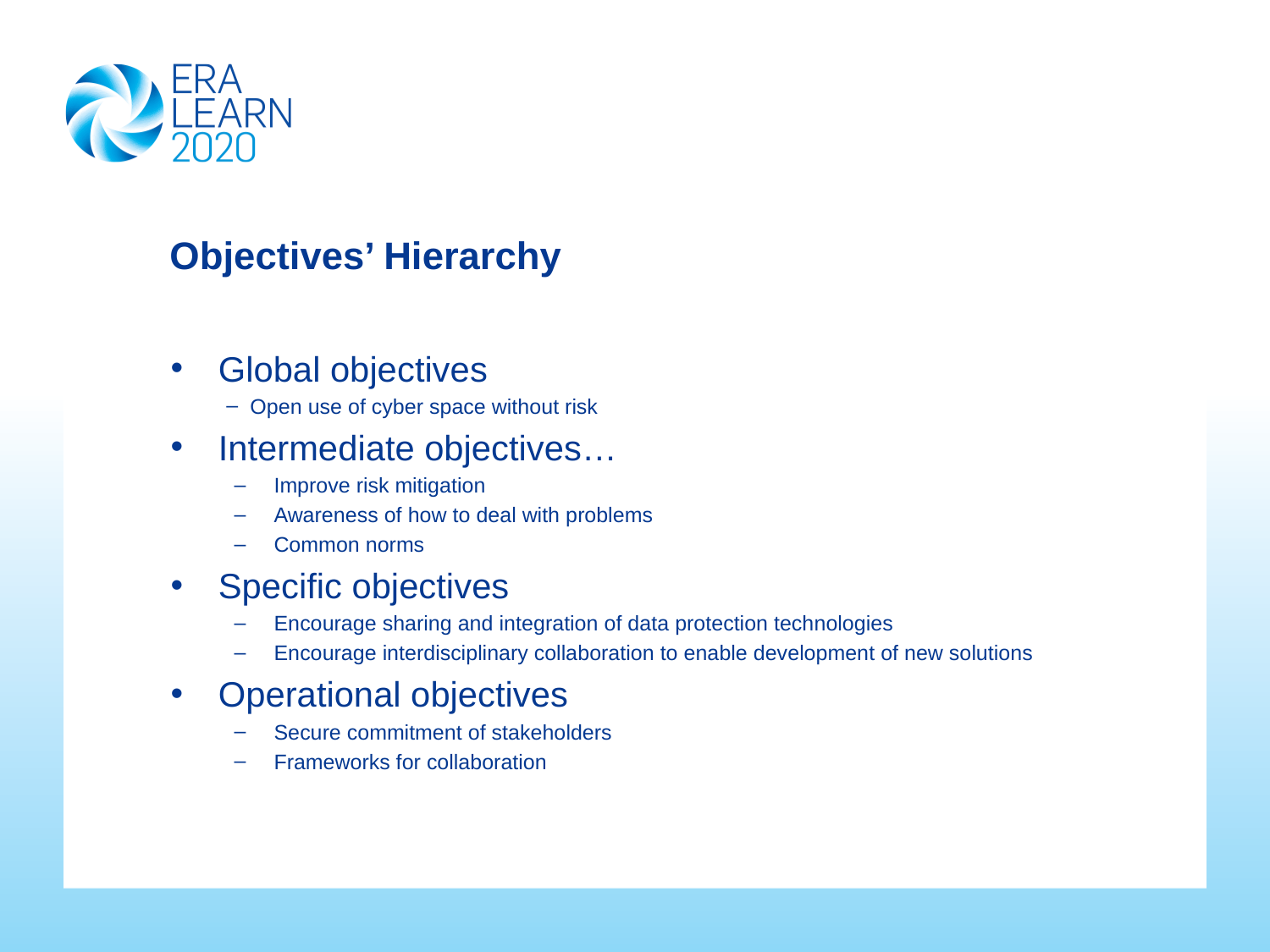

# Objectives’ Hierarchy
Global objectives
Open use of cyber space without risk
Intermediate objectives…
Improve risk mitigation
Awareness of how to deal with problems
Common norms
Specific objectives
Encourage sharing and integration of data protection technologies
Encourage interdisciplinary collaboration to enable development of new solutions
Operational objectives
Secure commitment of stakeholders
Frameworks for collaboration